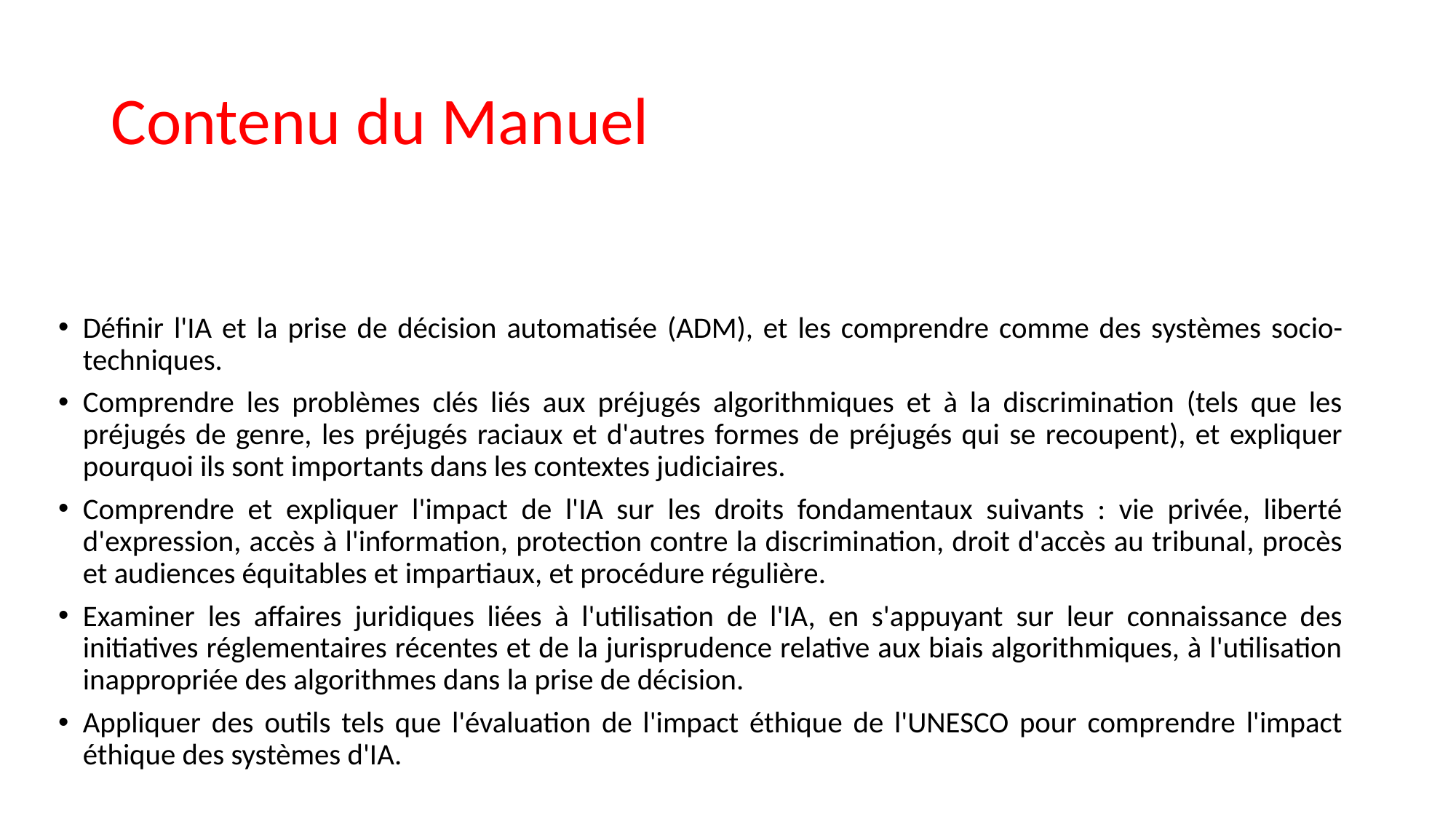

# Contenu du Manuel

Définir l'IA et la prise de décision automatisée (ADM), et les comprendre comme des systèmes socio-techniques.
Comprendre les problèmes clés liés aux préjugés algorithmiques et à la discrimination (tels que les préjugés de genre, les préjugés raciaux et d'autres formes de préjugés qui se recoupent), et expliquer pourquoi ils sont importants dans les contextes judiciaires.
Comprendre et expliquer l'impact de l'IA sur les droits fondamentaux suivants : vie privée, liberté d'expression, accès à l'information, protection contre la discrimination, droit d'accès au tribunal, procès et audiences équitables et impartiaux, et procédure régulière.
Examiner les affaires juridiques liées à l'utilisation de l'IA, en s'appuyant sur leur connaissance des initiatives réglementaires récentes et de la jurisprudence relative aux biais algorithmiques, à l'utilisation inappropriée des algorithmes dans la prise de décision.
Appliquer des outils tels que l'évaluation de l'impact éthique de l'UNESCO pour comprendre l'impact éthique des systèmes d'IA.